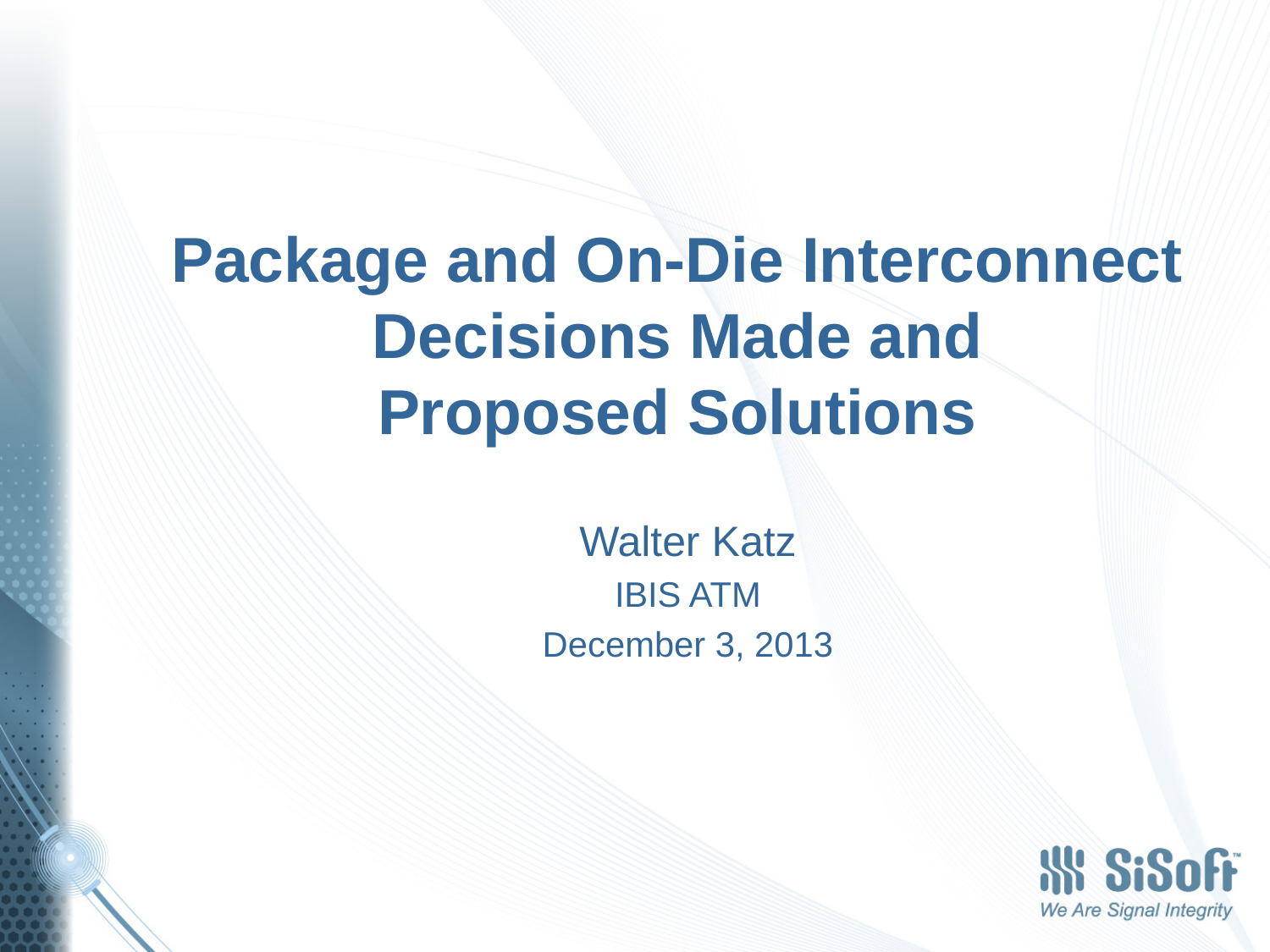

# Package and On-Die Interconnect Decisions Made and Proposed Solutions
Walter Katz
IBIS ATM
December 3, 2013